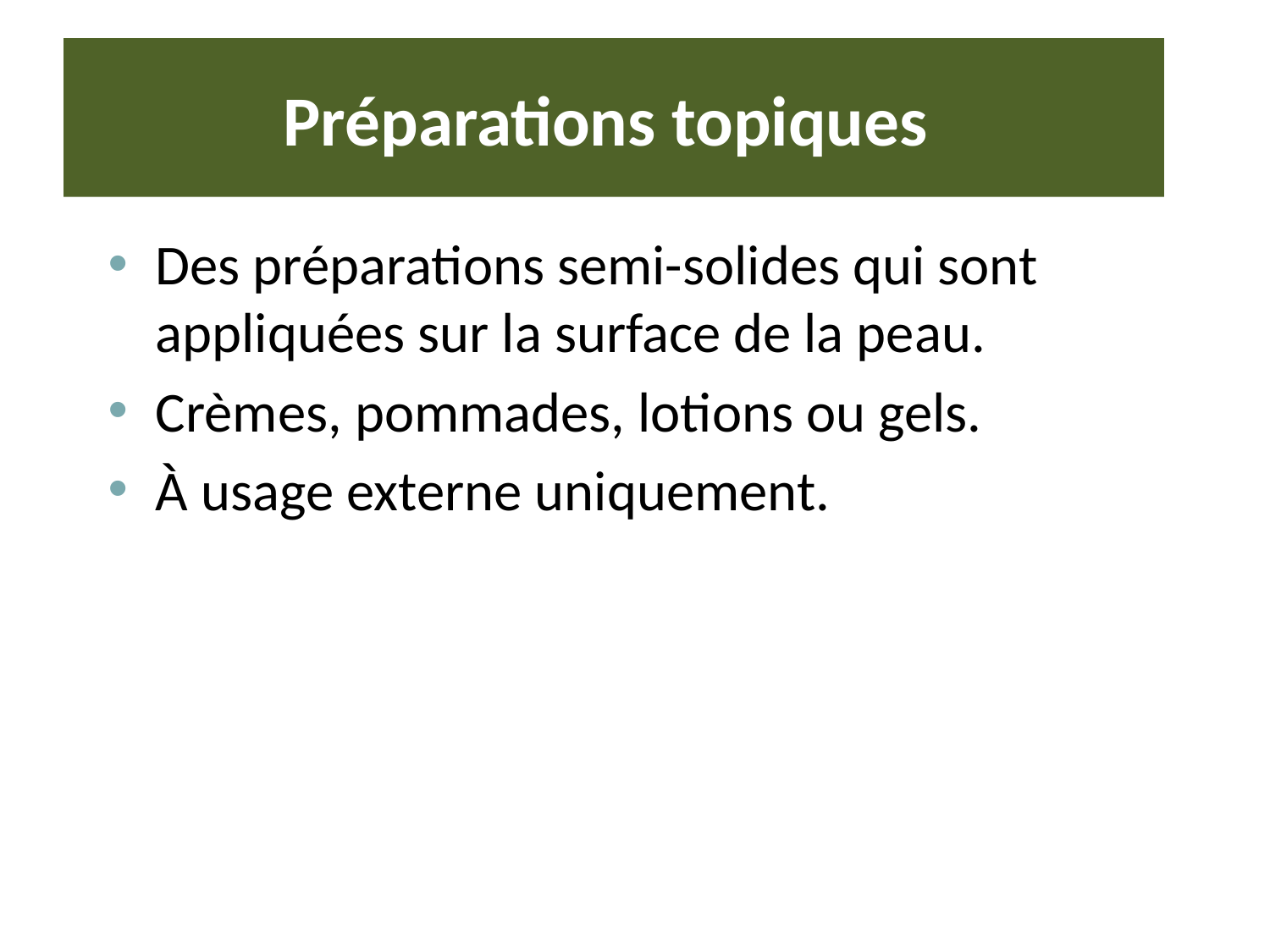

# Préparations topiques
Des préparations semi-solides qui sont appliquées sur la surface de la peau.
Crèmes, pommades, lotions ou gels.
À usage externe uniquement.